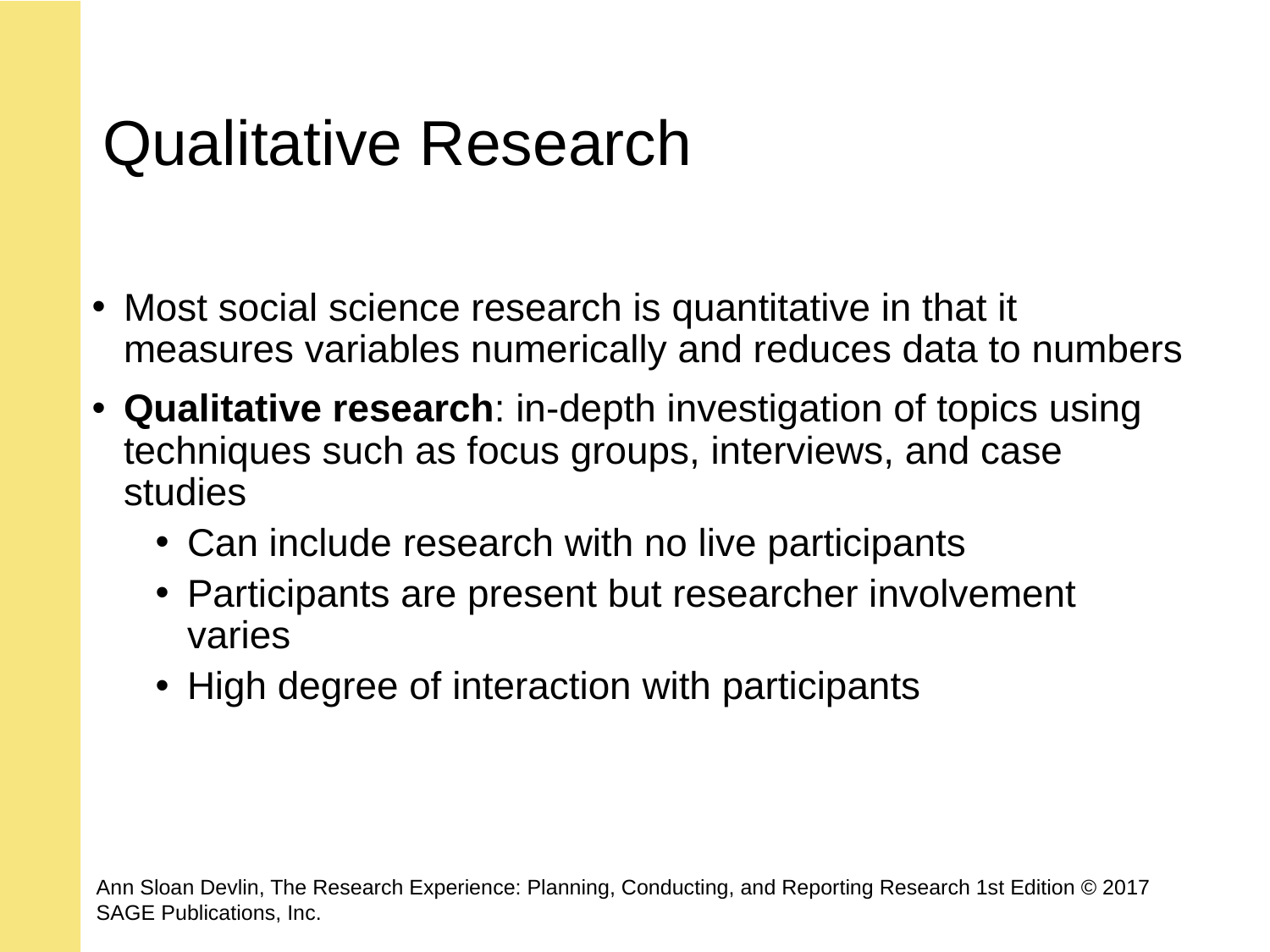

# Qualitative Research
Most social science research is quantitative in that it measures variables numerically and reduces data to numbers
Qualitative research: in-depth investigation of topics using techniques such as focus groups, interviews, and case studies
Can include research with no live participants
Participants are present but researcher involvement varies
High degree of interaction with participants